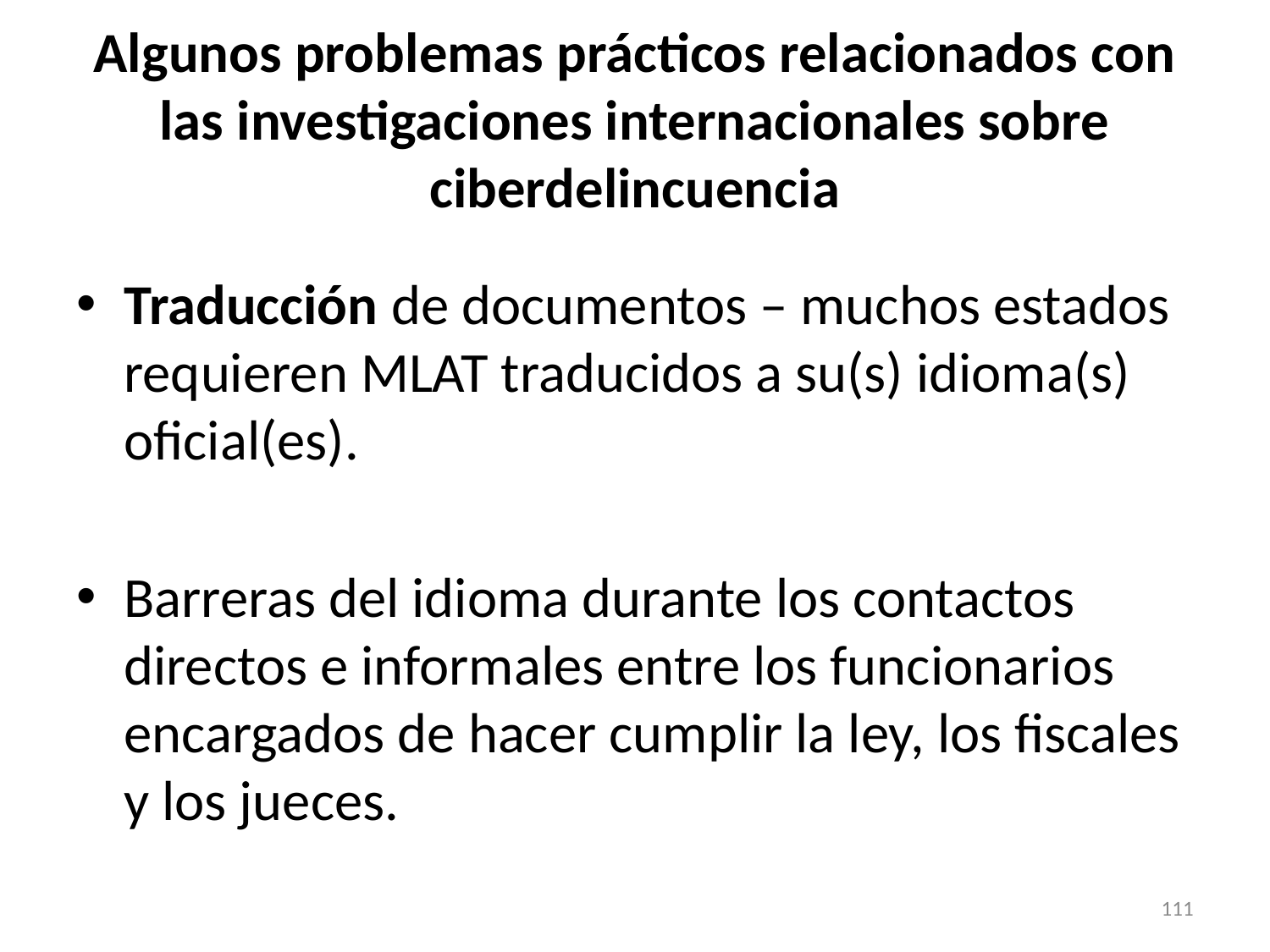

# Algunos problemas prácticos relacionados con las investigaciones internacionales sobre ciberdelincuencia
Traducción de documentos – muchos estados requieren MLAT traducidos a su(s) idioma(s) oficial(es).

Barreras del idioma durante los contactos directos e informales entre los funcionarios encargados de hacer cumplir la ley, los fiscales y los jueces.
111